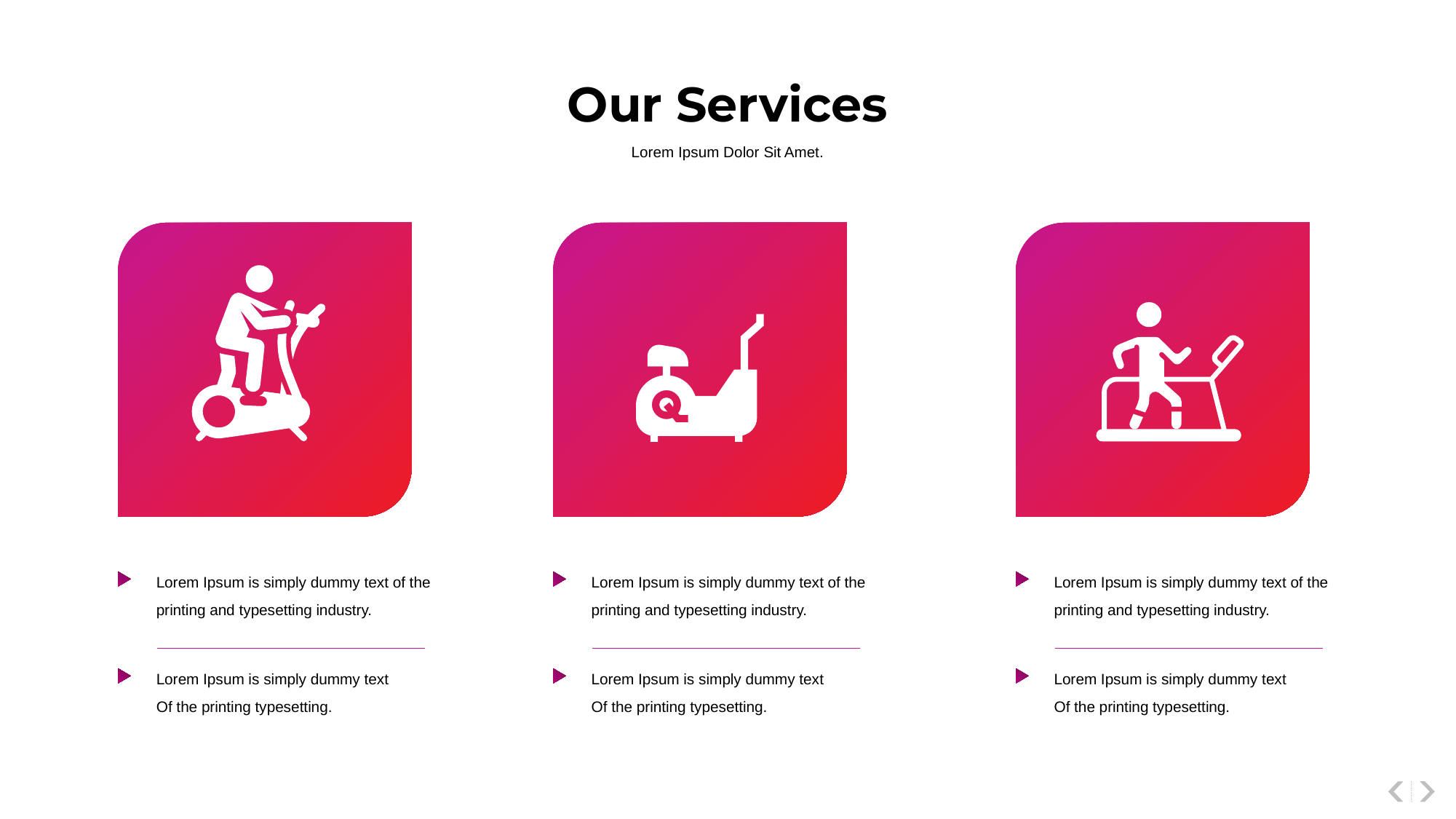

Our Services
Lorem Ipsum Dolor Sit Amet.

Lorem Ipsum is simply dummy text of the printing and typesetting industry.

Lorem Ipsum is simply dummy text
Of the printing typesetting.

Lorem Ipsum is simply dummy text of the printing and typesetting industry.

Lorem Ipsum is simply dummy text
Of the printing typesetting.

Lorem Ipsum is simply dummy text of the printing and typesetting industry.

Lorem Ipsum is simply dummy text
Of the printing typesetting.